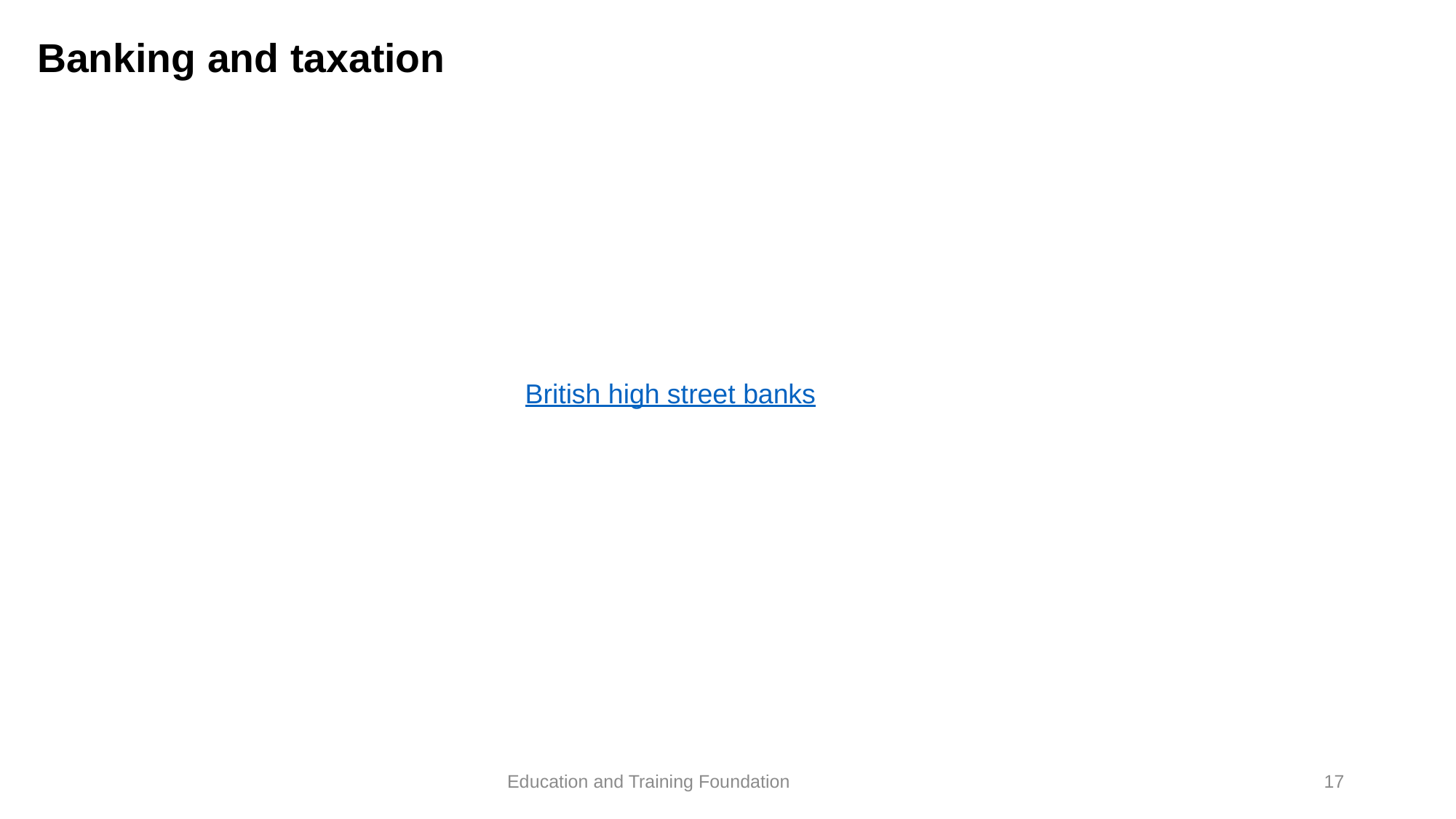

# Banking and taxation
British high street banks
17
Education and Training Foundation